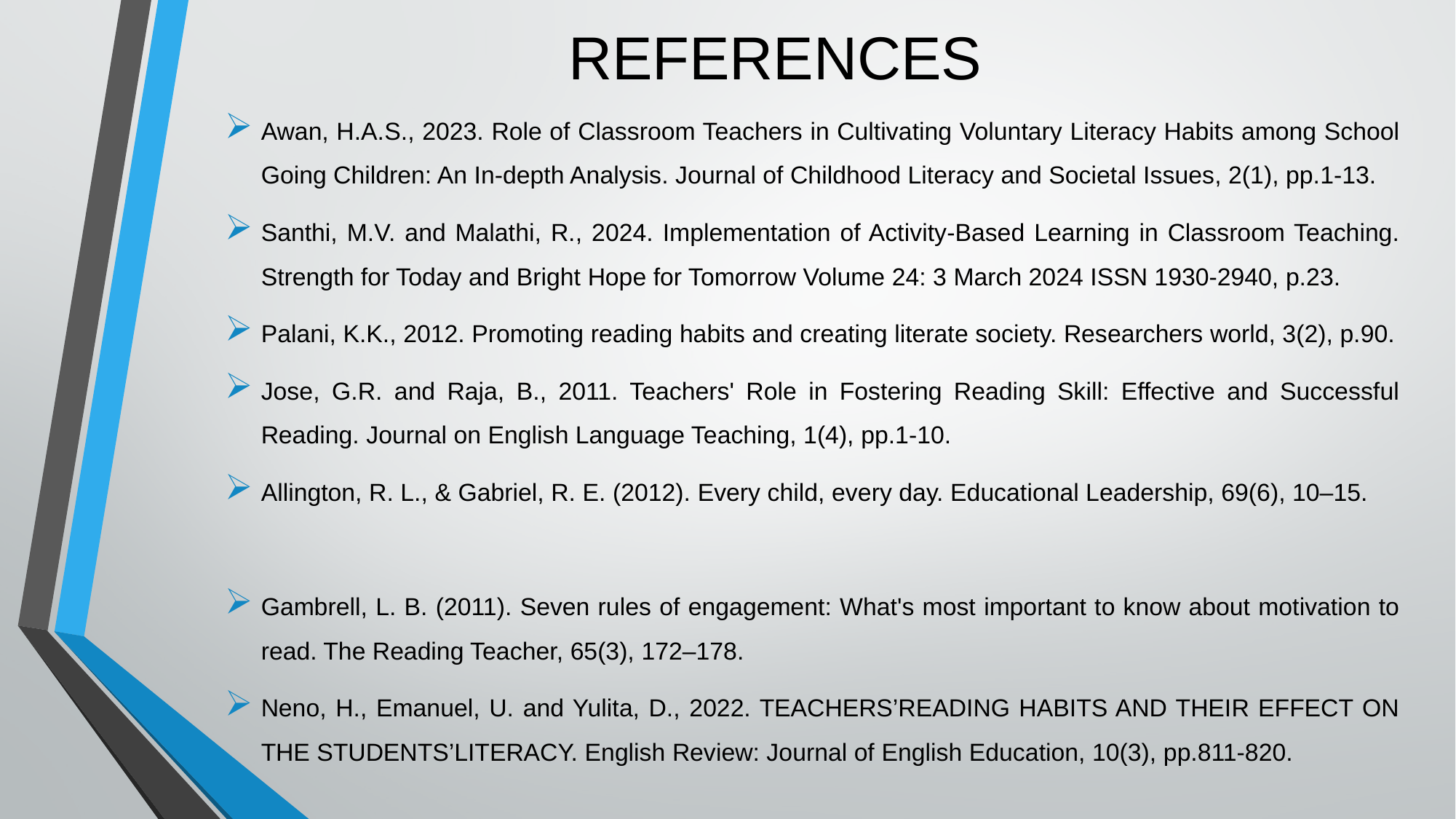

# REFERENCES
Awan, H.A.S., 2023. Role of Classroom Teachers in Cultivating Voluntary Literacy Habits among School Going Children: An In-depth Analysis. Journal of Childhood Literacy and Societal Issues, 2(1), pp.1-13.
Santhi, M.V. and Malathi, R., 2024. Implementation of Activity-Based Learning in Classroom Teaching. Strength for Today and Bright Hope for Tomorrow Volume 24: 3 March 2024 ISSN 1930-2940, p.23.
Palani, K.K., 2012. Promoting reading habits and creating literate society. Researchers world, 3(2), p.90.
Jose, G.R. and Raja, B., 2011. Teachers' Role in Fostering Reading Skill: Effective and Successful Reading. Journal on English Language Teaching, 1(4), pp.1-10.
Allington, R. L., & Gabriel, R. E. (2012). Every child, every day. Educational Leadership, 69(6), 10–15.

Gambrell, L. B. (2011). Seven rules of engagement: What's most important to know about motivation to read. The Reading Teacher, 65(3), 172–178.
Neno, H., Emanuel, U. and Yulita, D., 2022. TEACHERS’READING HABITS AND THEIR EFFECT ON THE STUDENTS’LITERACY. English Review: Journal of English Education, 10(3), pp.811-820.